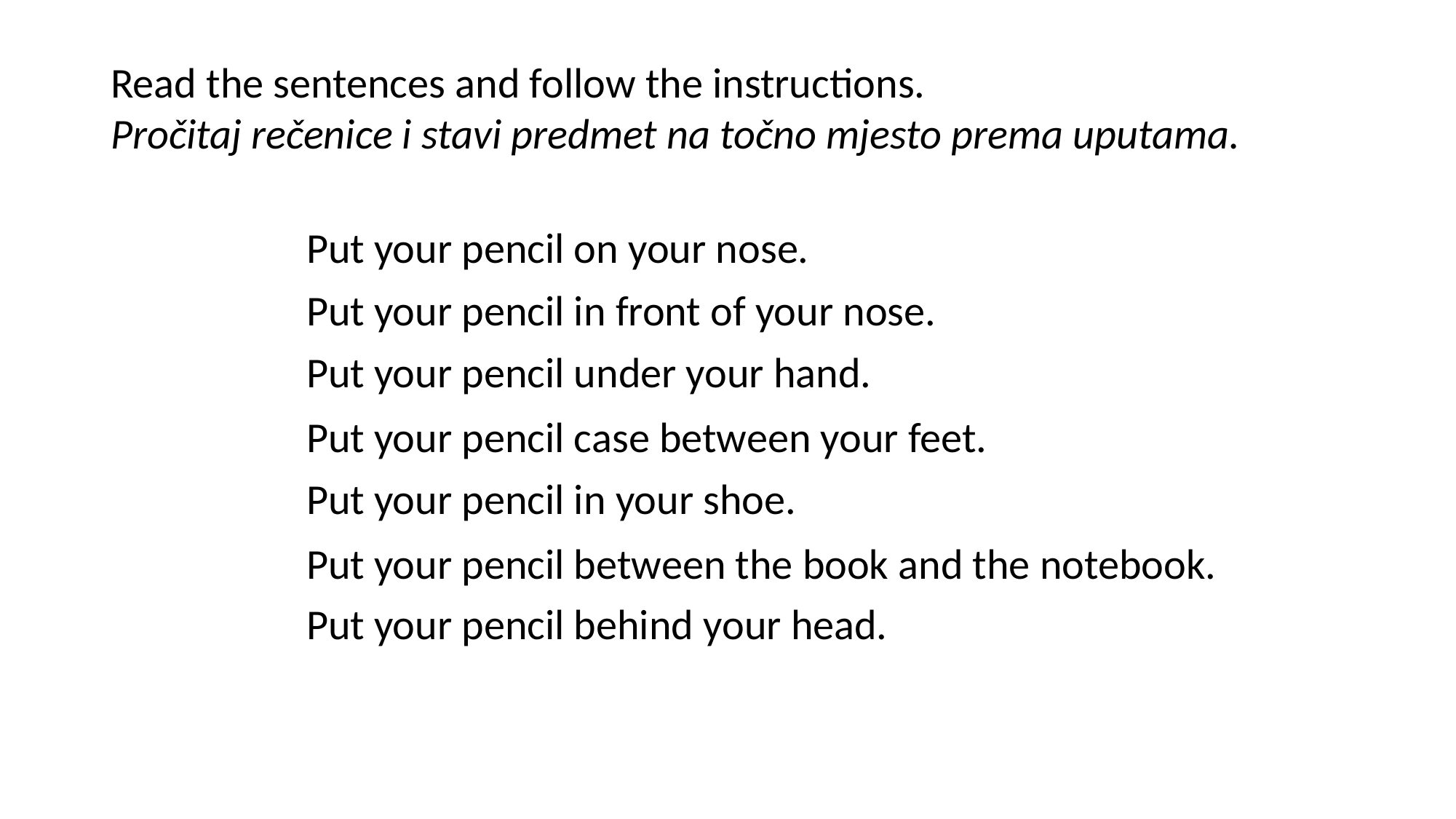

Read the sentences and follow the instructions.
Pročitaj rečenice i stavi predmet na točno mjesto prema uputama.
Put your pencil on your nose.
Put your pencil in front of your nose.
Put your pencil under your hand.
Put your pencil case between your feet.
Put your pencil in your shoe.
Put your pencil between the book and the notebook.
Put your pencil behind your head.